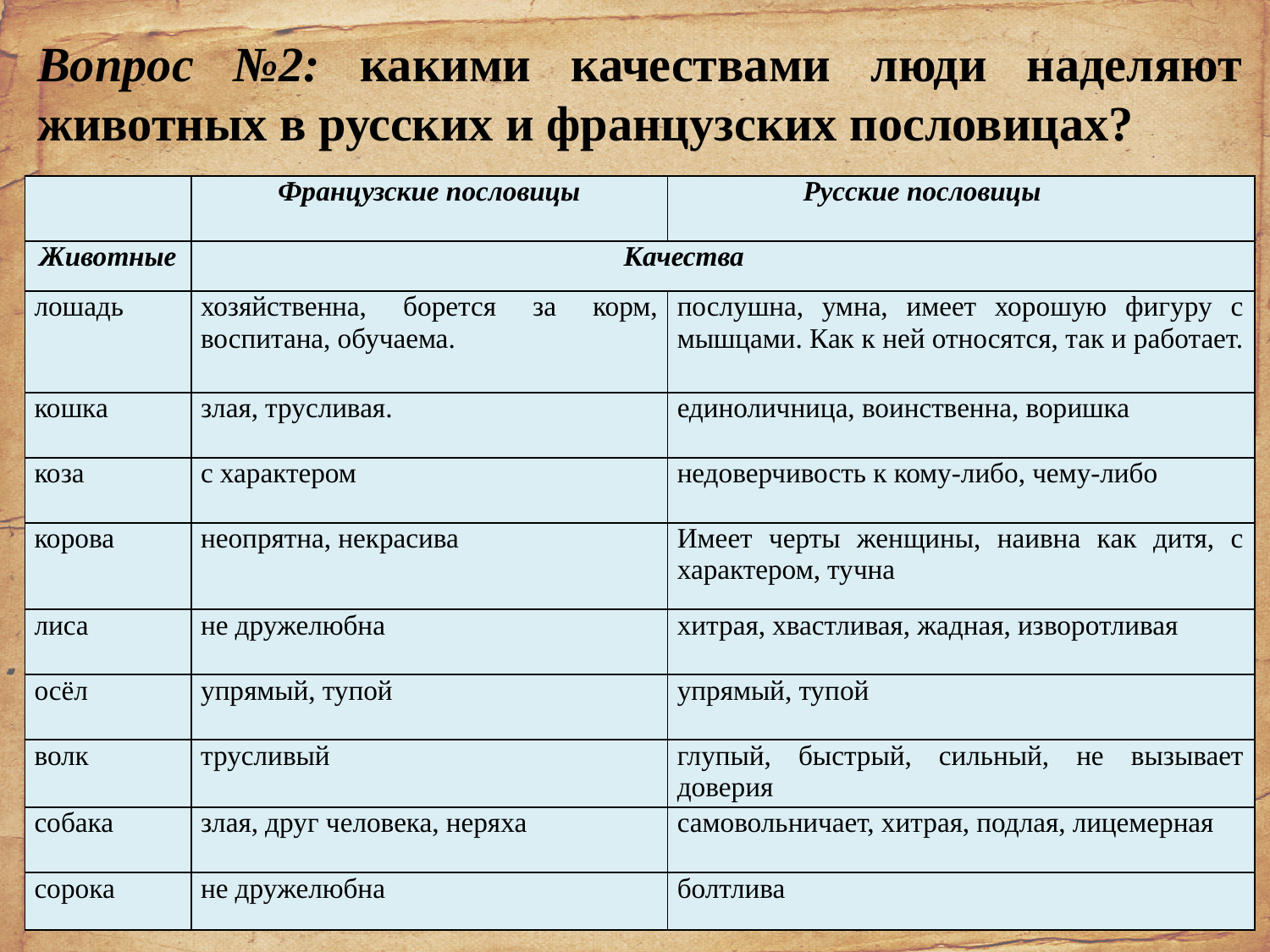

Вопрос №2: какими качествами люди наделяют животных в русских и французских пословицах?
|  | Французские пословицы | Русские пословицы |
| --- | --- | --- |
| Животные | Качества |  |
| лошадь | хозяйственна, борется за корм, воспитана, обучаема. | послушна, умна, имеет хорошую фигуру с мышцами. Как к ней относятся, так и работает. |
| кошка | злая, трусливая. | единоличница, воинственна, воришка |
| коза | с характером | недоверчивость к кому-либо, чему-либо |
| корова | неопрятна, некрасива | Имеет черты женщины, наивна как дитя, с характером, тучна |
| лиса | не дружелюбна | хитрая, хвастливая, жадная, изворотливая |
| осёл | упрямый, тупой | упрямый, тупой |
| волк | трусливый | глупый, быстрый, сильный, не вызывает доверия |
| собака | злая, друг человека, неряха | самовольничает, хитрая, подлая, лицемерная |
| сорока | не дружелюбна | болтлива |